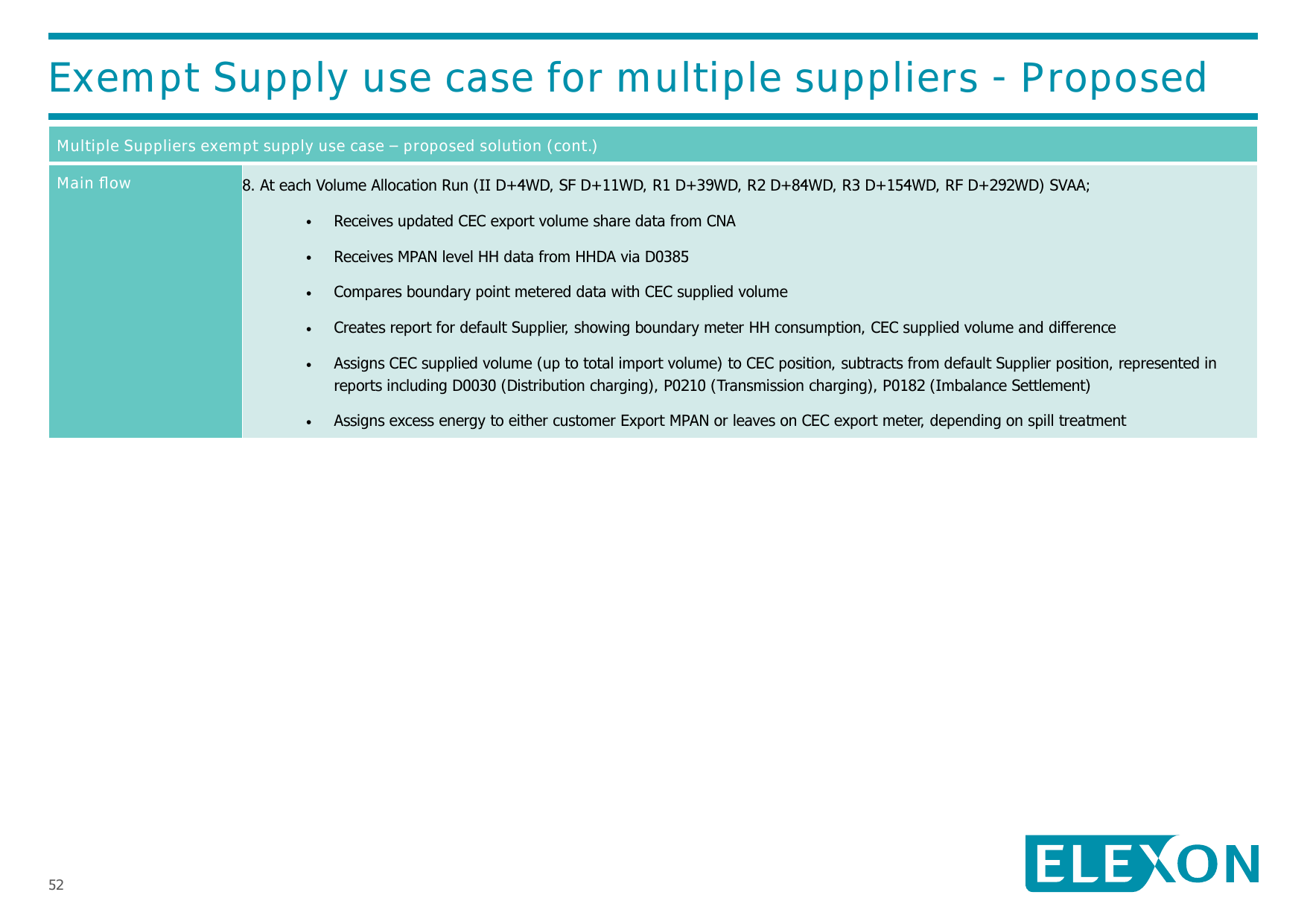

# Exempt Supply use case for multiple suppliers - Proposed
| Multiple Suppliers exempt supply use case – proposed solution (cont.) |  |
| --- | --- |
| Main flow | 8. At each Volume Allocation Run (II D+4WD, SF D+11WD, R1 D+39WD, R2 D+84WD, R3 D+154WD, RF D+292WD) SVAA; Receives updated CEC export volume share data from CNA Receives MPAN level HH data from HHDA via D0385 Compares boundary point metered data with CEC supplied volume Creates report for default Supplier, showing boundary meter HH consumption, CEC supplied volume and difference Assigns CEC supplied volume (up to total import volume) to CEC position, subtracts from default Supplier position, represented in reports including D0030 (Distribution charging), P0210 (Transmission charging), P0182 (Imbalance Settlement) Assigns excess energy to either customer Export MPAN or leaves on CEC export meter, depending on spill treatment |

52